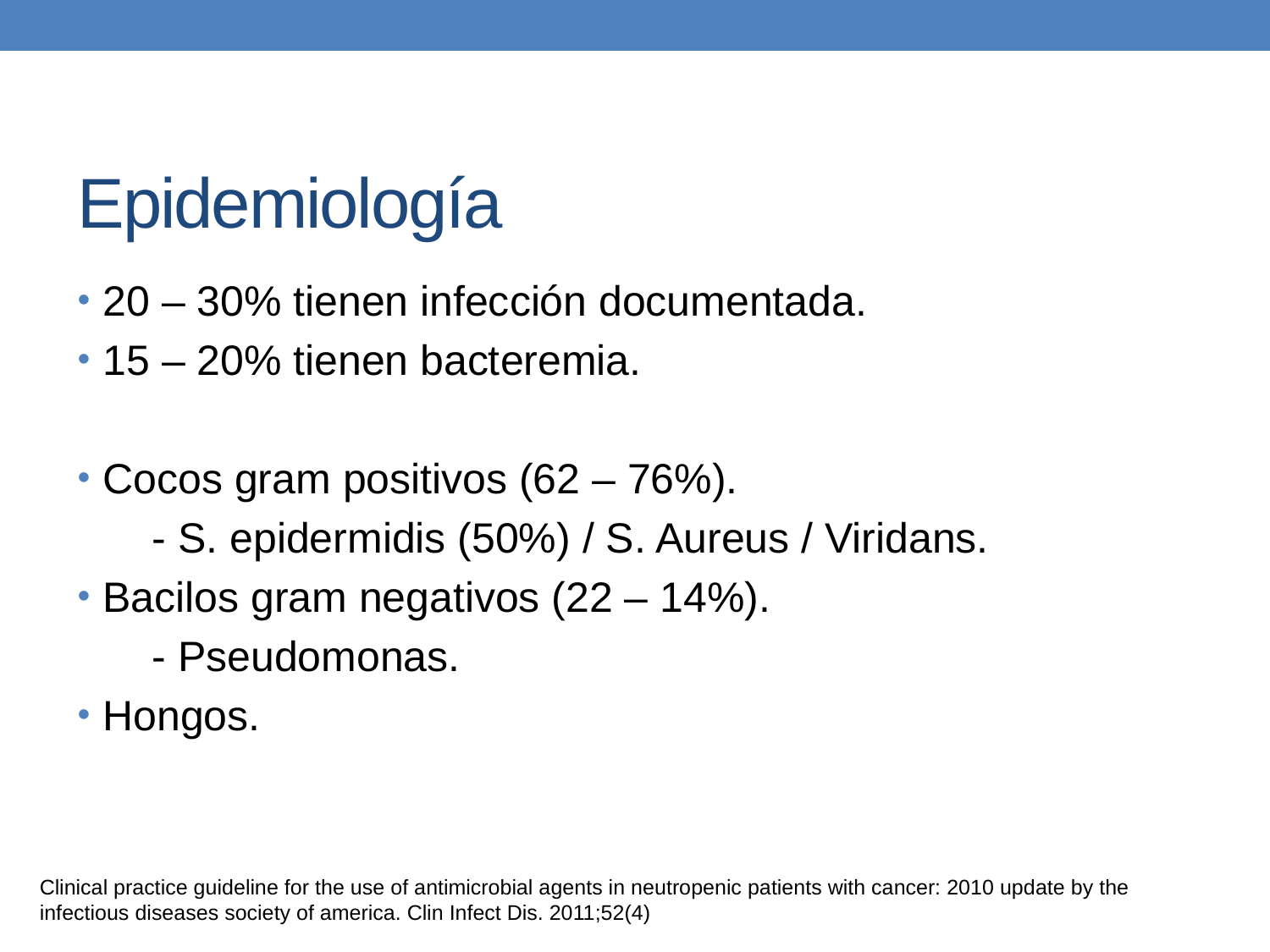

# Epidemiología
20 – 30% tienen infección documentada.
15 – 20% tienen bacteremia.

Cocos gram positivos (62 – 76%).
     - S. epidermidis (50%) / S. Aureus / Viridans.
Bacilos gram negativos (22 – 14%).
     - Pseudomonas.
Hongos.
Clinical practice guideline for the use of antimicrobial agents in neutropenic patients with cancer: 2010 update by the infectious diseases society of america. Clin Infect Dis. 2011;52(4)